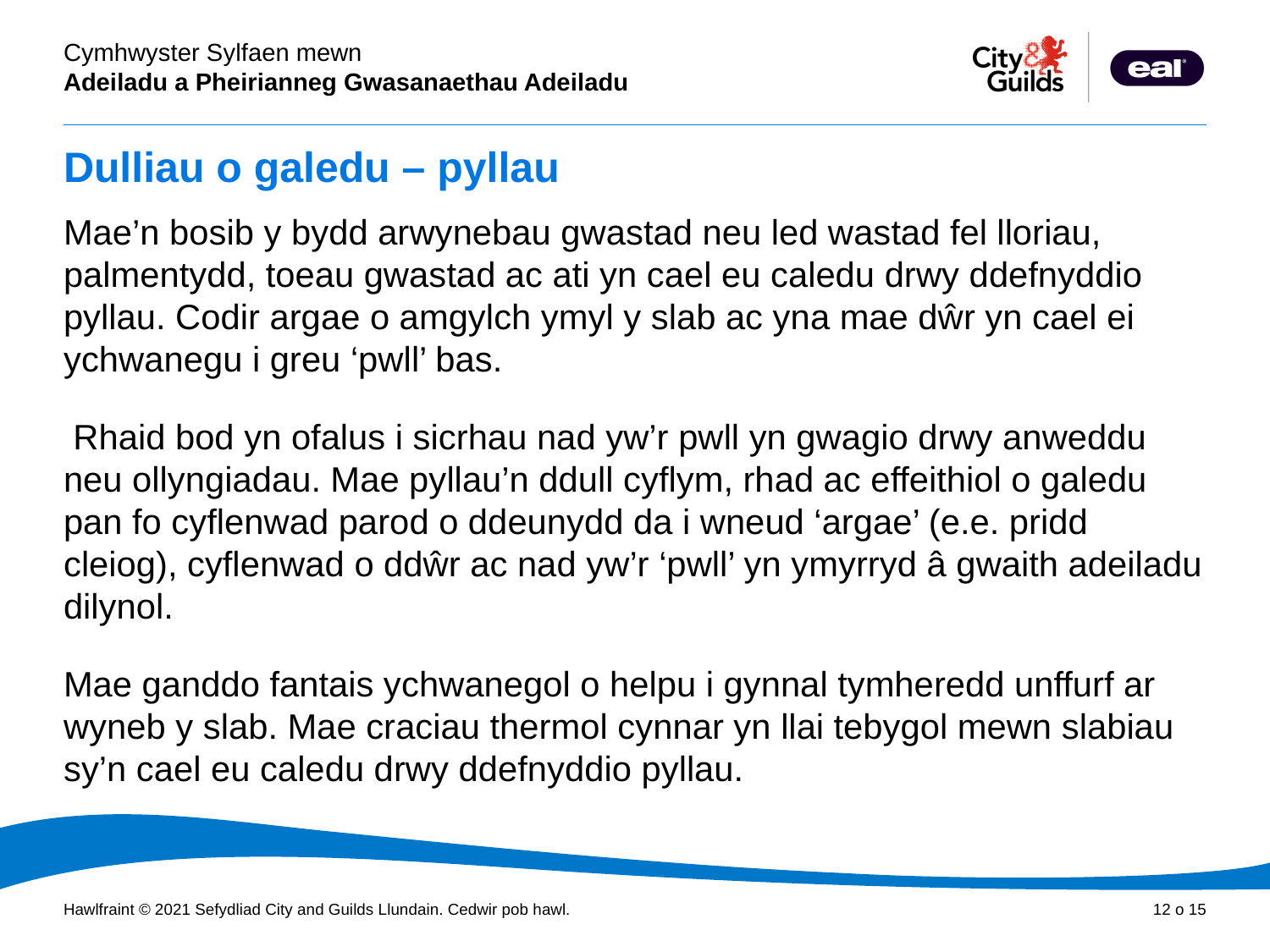

# Dulliau o galedu – pyllau
Mae’n bosib y bydd arwynebau gwastad neu led wastad fel lloriau, palmentydd, toeau gwastad ac ati yn cael eu caledu drwy ddefnyddio pyllau. Codir argae o amgylch ymyl y slab ac yna mae dŵr yn cael ei ychwanegu i greu ‘pwll’ bas.
 Rhaid bod yn ofalus i sicrhau nad yw’r pwll yn gwagio drwy anweddu neu ollyngiadau. Mae pyllau’n ddull cyflym, rhad ac effeithiol o galedu pan fo cyflenwad parod o ddeunydd da i wneud ‘argae’ (e.e. pridd cleiog), cyflenwad o ddŵr ac nad yw’r ‘pwll’ yn ymyrryd â gwaith adeiladu dilynol.
Mae ganddo fantais ychwanegol o helpu i gynnal tymheredd unffurf ar wyneb y slab. Mae craciau thermol cynnar yn llai tebygol mewn slabiau sy’n cael eu caledu drwy ddefnyddio pyllau.